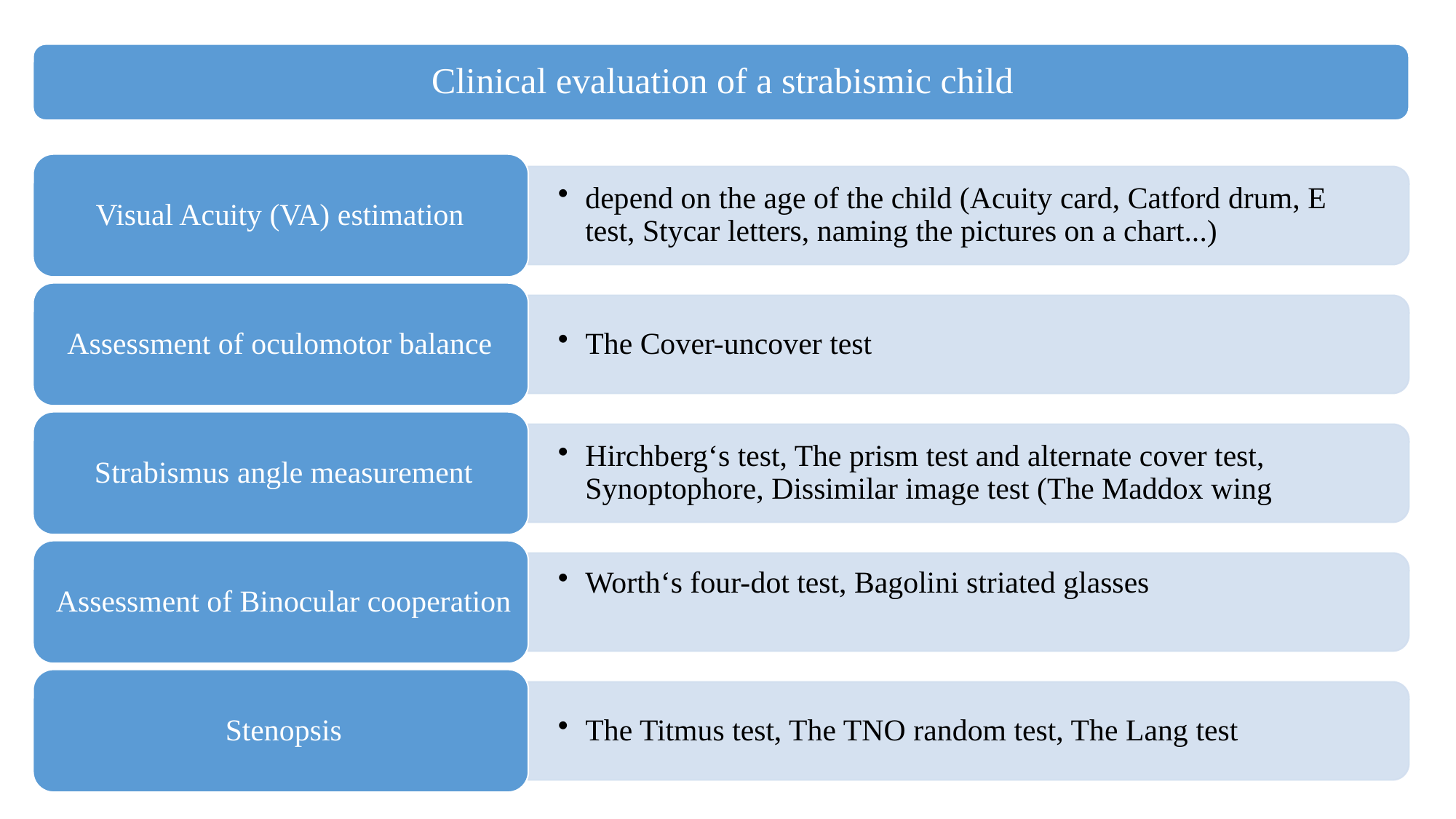

Clinical evaluation of a strabismic child
depend on the age of the child (Acuity card, Catford drum, E test, Stycar letters, naming the pictures on a chart...)
Visual Acuity (VA) estimation
The Cover-uncover test
Assessment of oculomotor balance
Hirchberg‘s test, The prism test and alternate cover test, Synoptophore, Dissimilar image test (The Maddox wing
Strabismus angle measurement
Worth‘s four-dot test, Bagolini striated glasses

Assessment of Binocular cooperation
The Titmus test, The TNO random test, The Lang test
Stenopsis